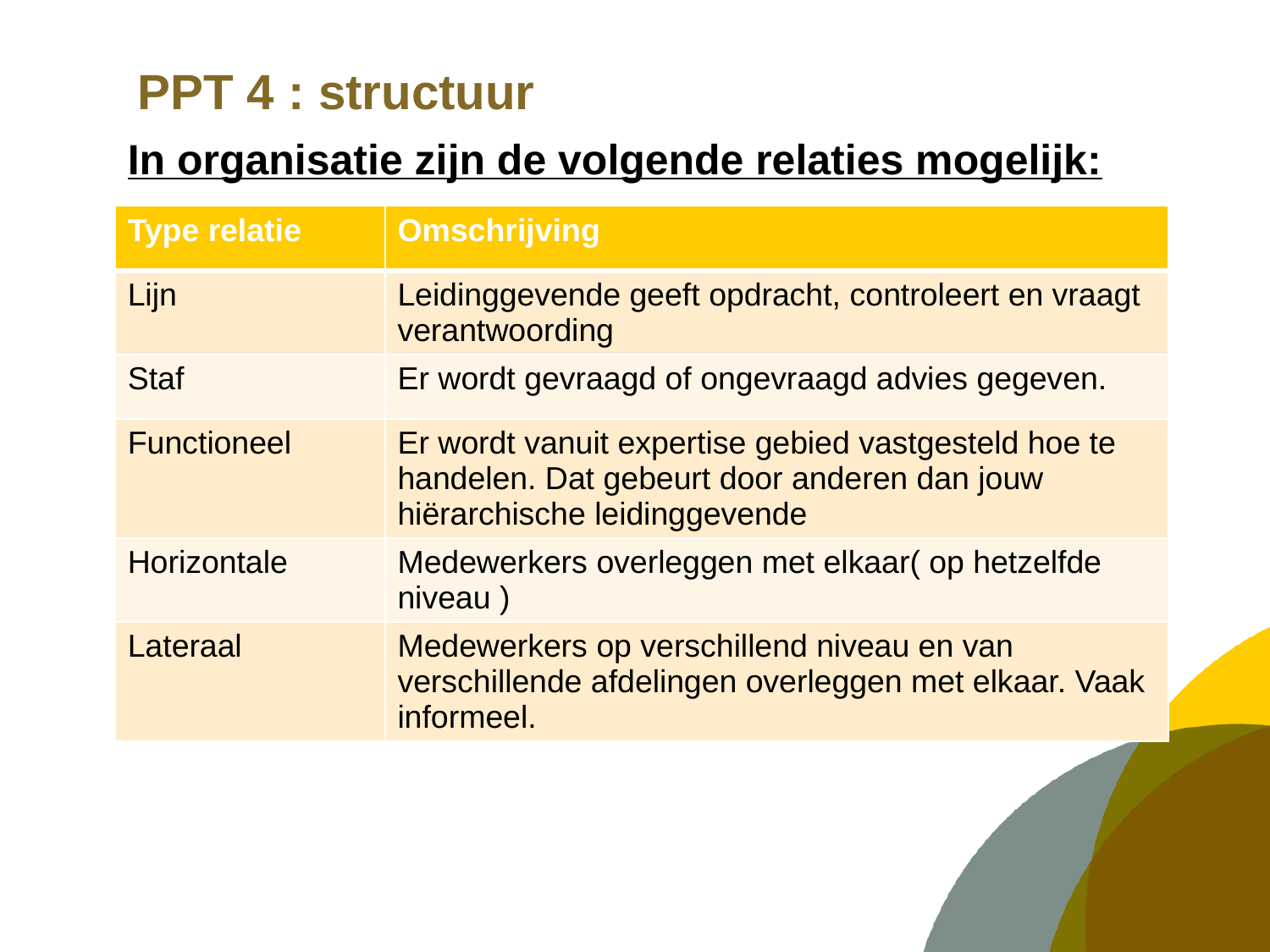

# PPT 4 : structuur
In organisatie zijn de volgende relaties mogelijk:

| Type relatie | Omschrijving |
| --- | --- |
| Lijn | Leidinggevende geeft opdracht, controleert en vraagt verantwoording |
| Staf | Er wordt gevraagd of ongevraagd advies gegeven. |
| Functioneel | Er wordt vanuit expertise gebied vastgesteld hoe te handelen. Dat gebeurt door anderen dan jouw hiërarchische leidinggevende |
| Horizontale | Medewerkers overleggen met elkaar( op hetzelfde niveau ) |
| Lateraal | Medewerkers op verschillend niveau en van verschillende afdelingen overleggen met elkaar. Vaak informeel. |